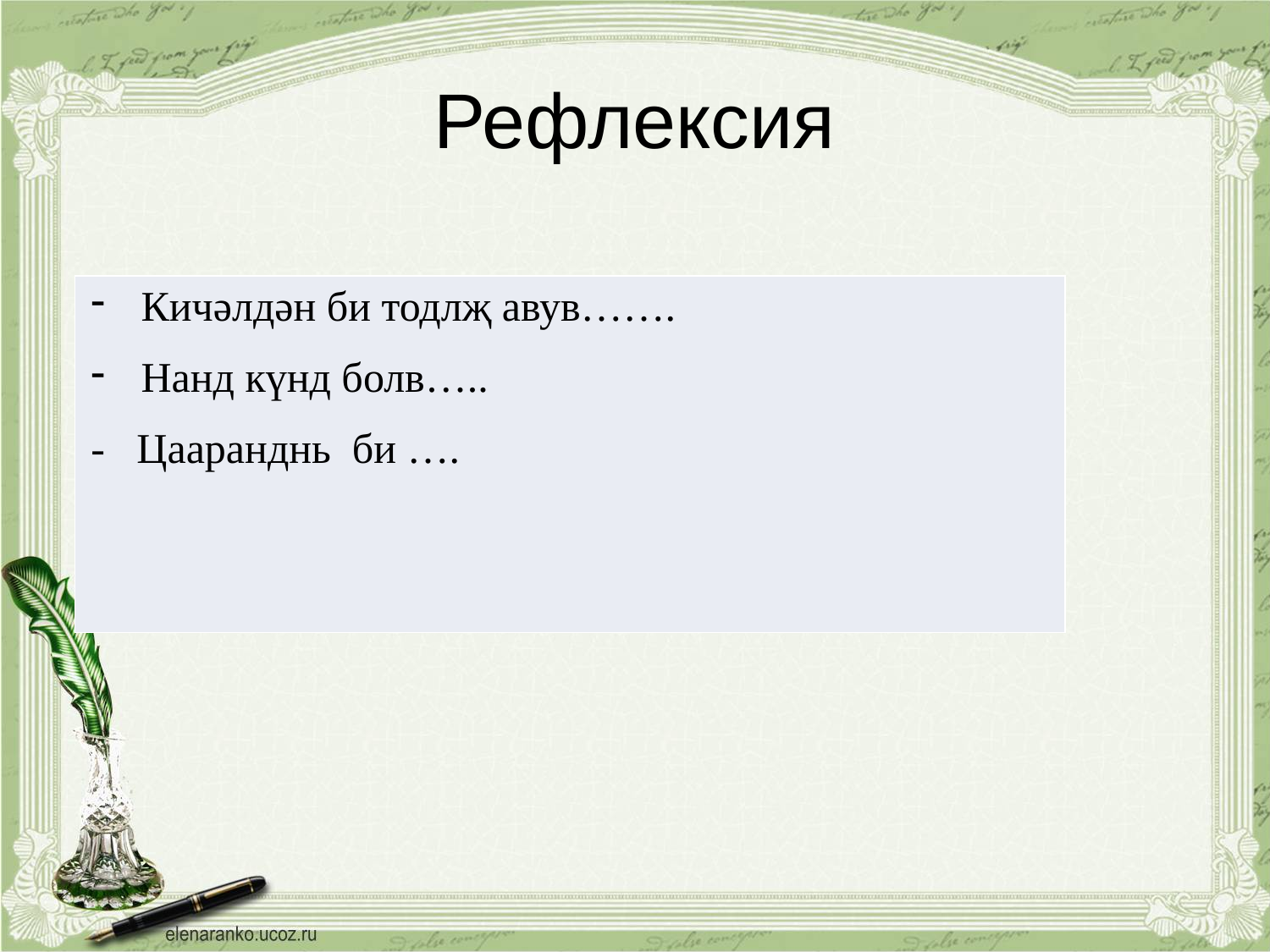

- Цааранднь  би
# Рефлексия
| Кичәлдән би тодлҗ авув……. Нанд күнд болв….. - Цааранднь би …. |
| --- |